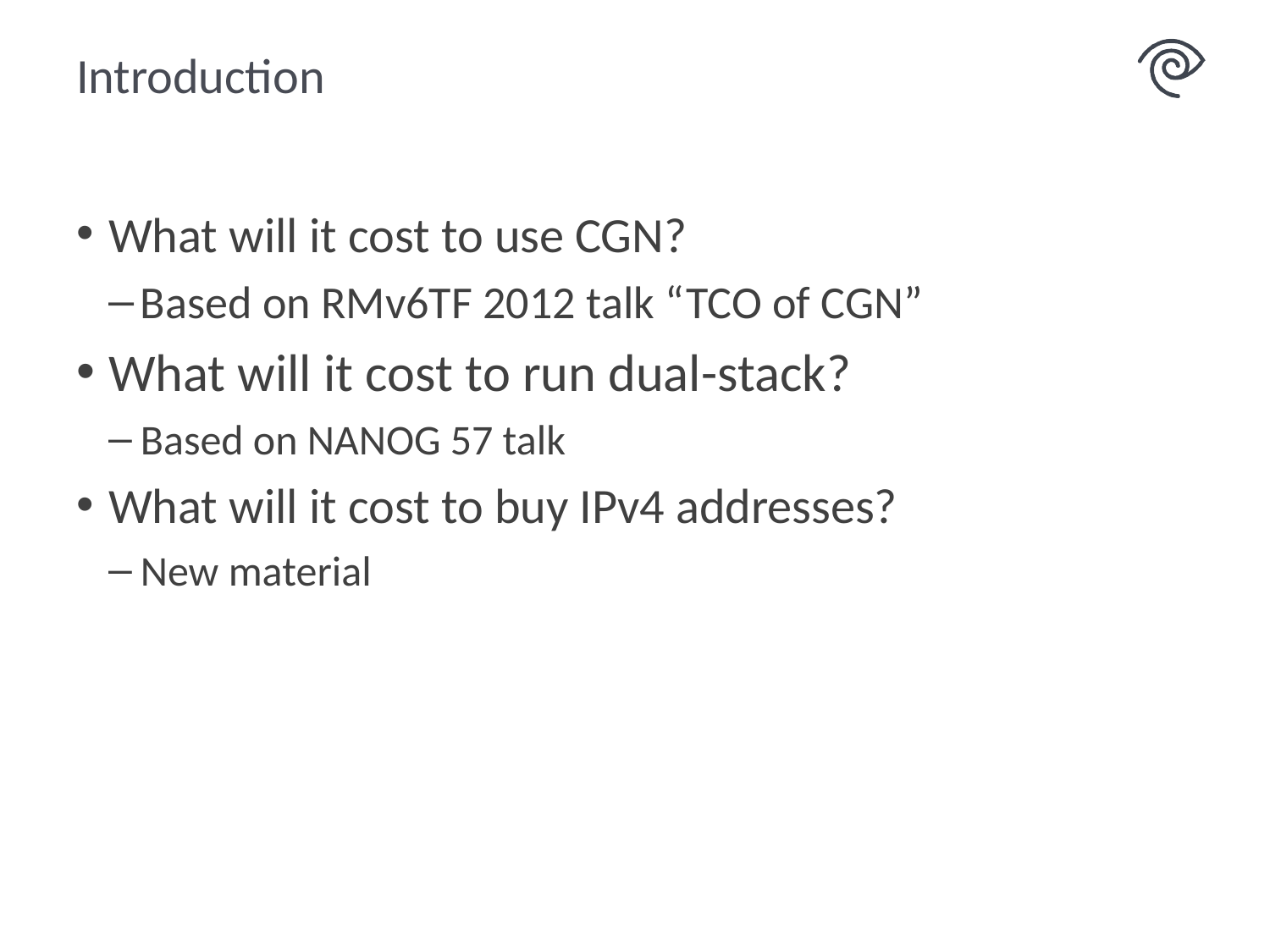

# Introduction
What will it cost to use CGN?
Based on RMv6TF 2012 talk “TCO of CGN”
What will it cost to run dual-stack?
Based on NANOG 57 talk
What will it cost to buy IPv4 addresses?
New material